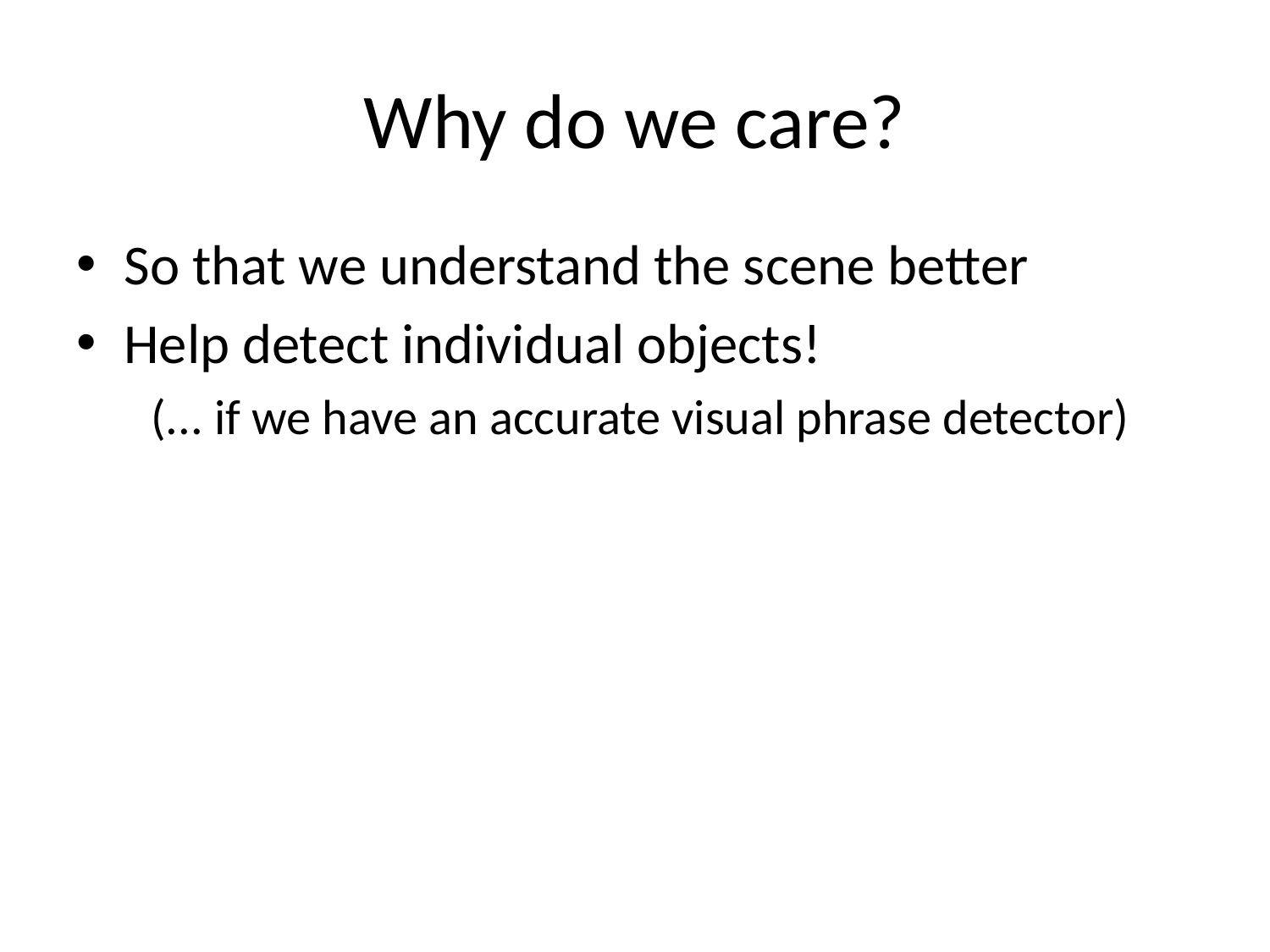

# Why do we care?
So that we understand the scene better
Help detect individual objects!
 (... if we have an accurate visual phrase detector)